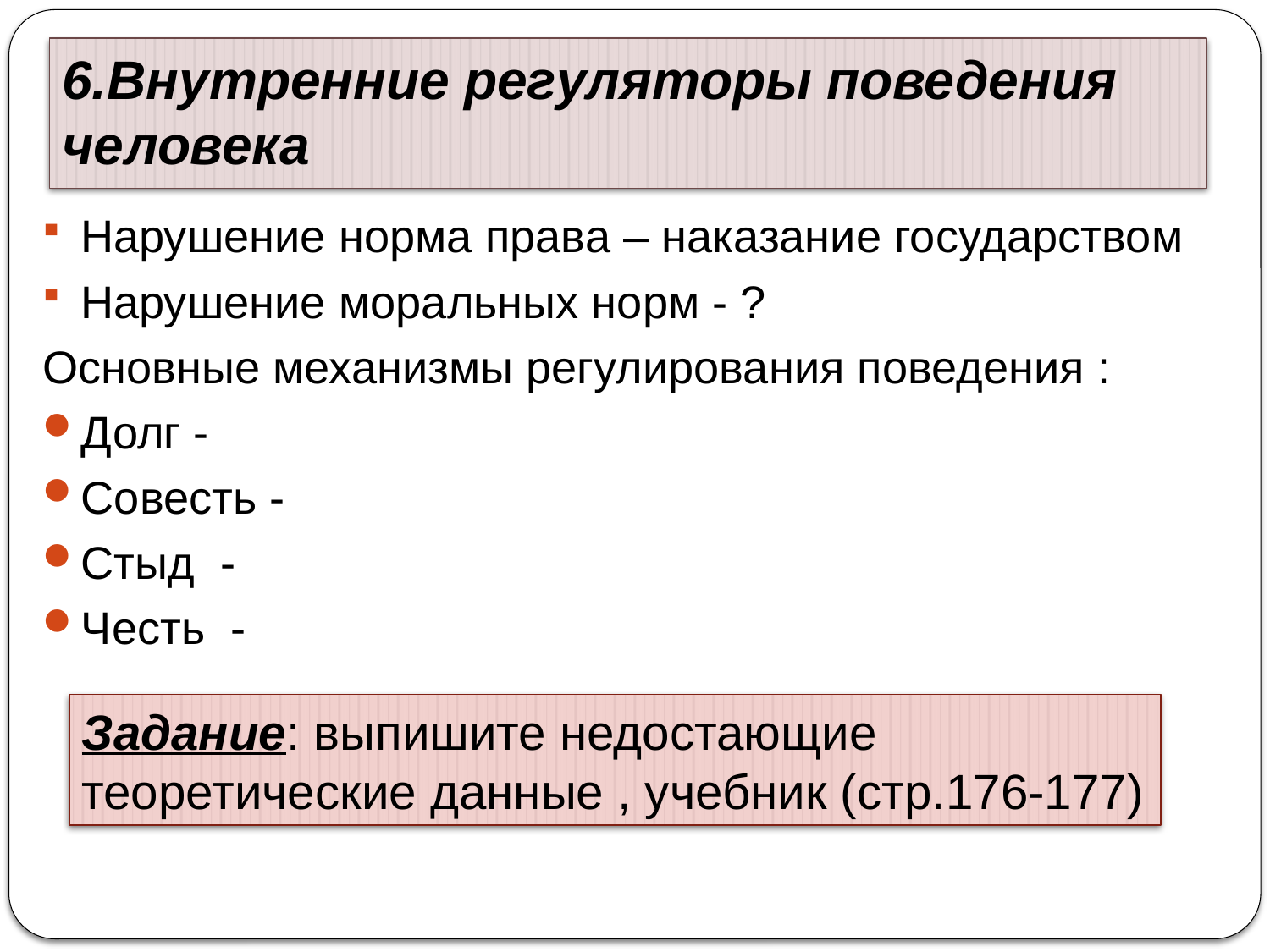

# 6.Внутренние регуляторы поведения человека
Нарушение норма права – наказание государством
Нарушение моральных норм - ?
Основные механизмы регулирования поведения :
Долг -
Совесть -
Стыд  -
Честь  -
Задание: выпишите недостающие теоретические данные , учебник (стр.176-177)